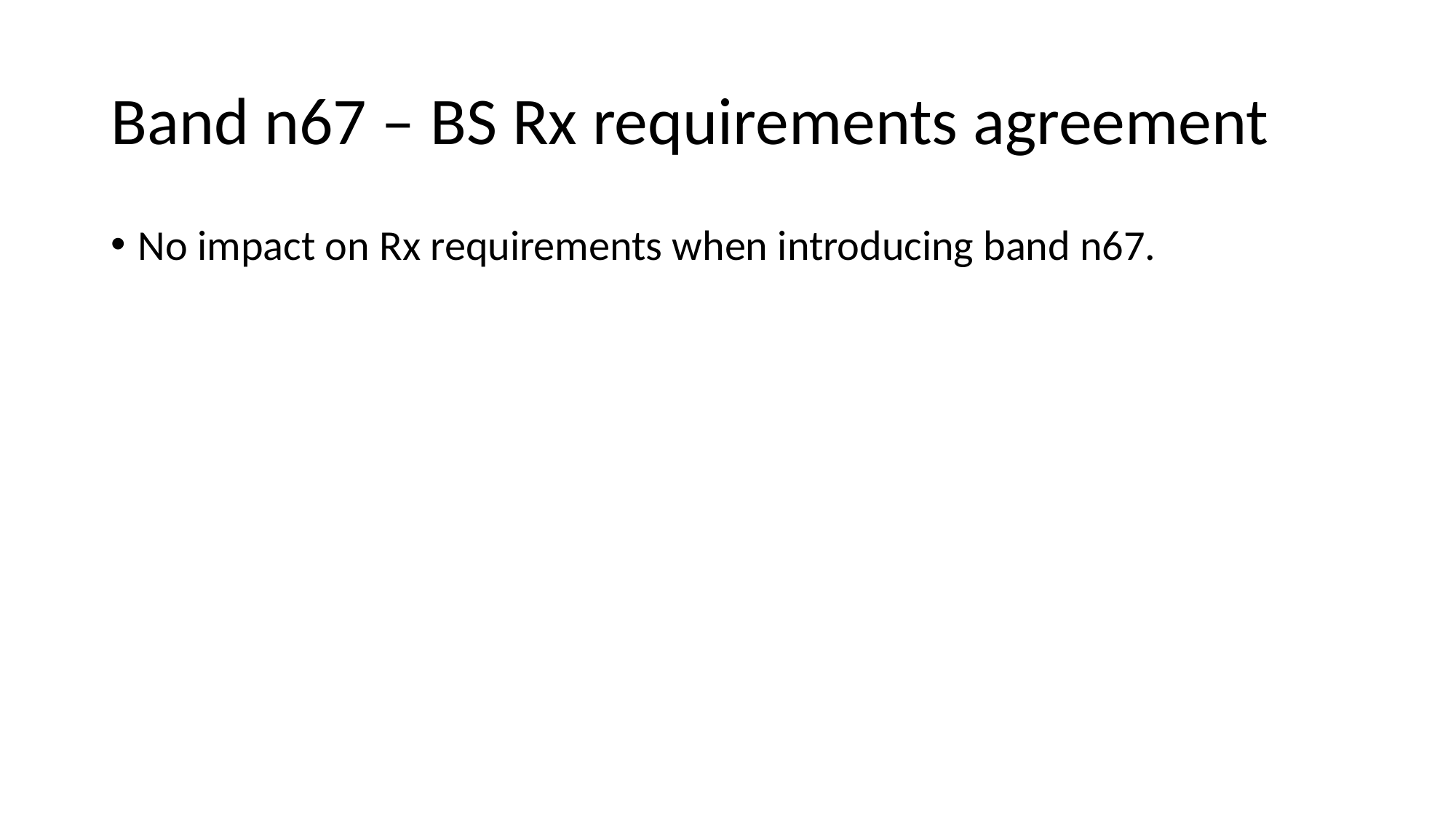

# Band n67 – BS Rx requirements agreement
No impact on Rx requirements when introducing band n67.